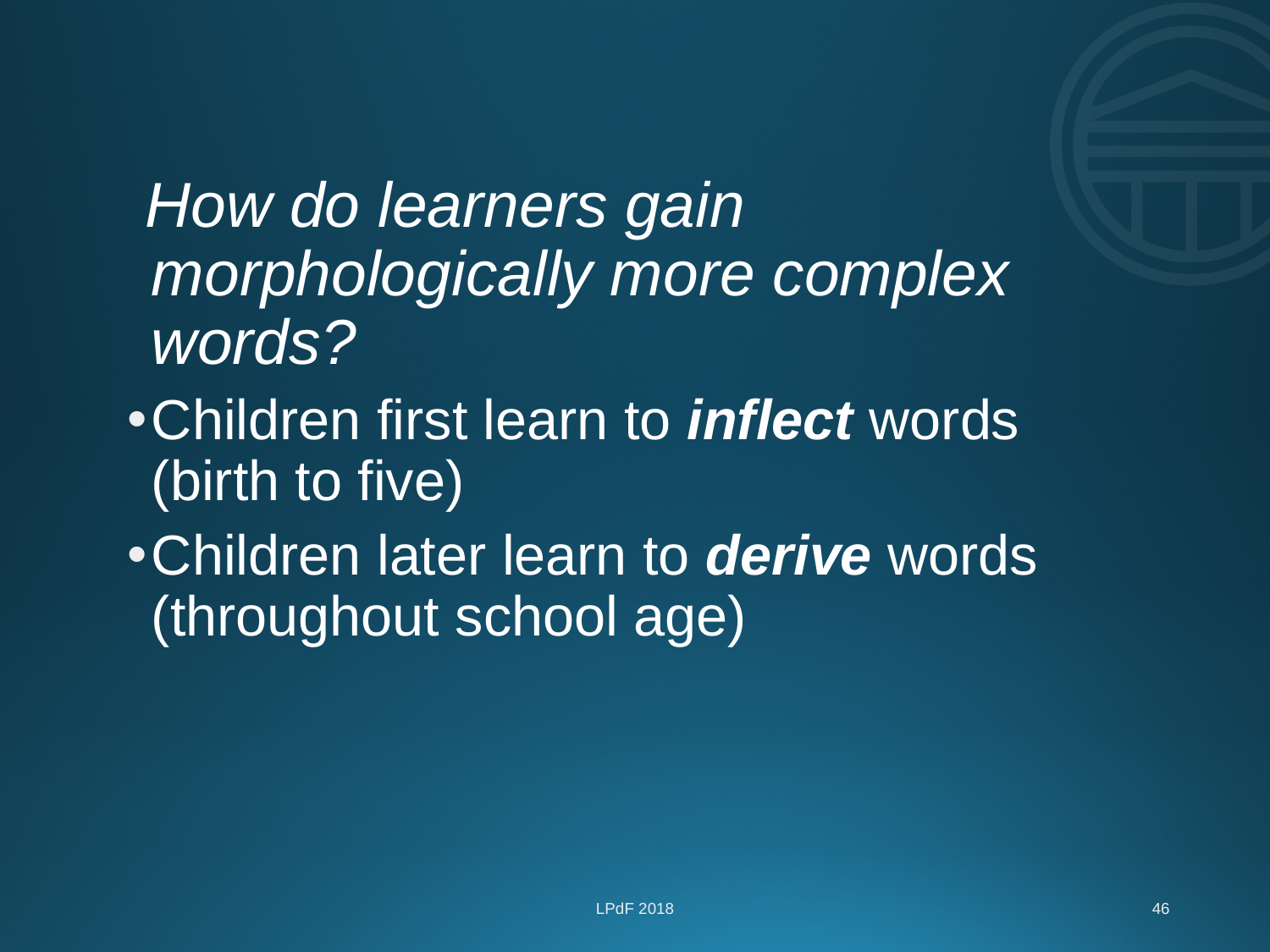

#
 How do learners gain morphologically more complex words?
Children first learn to inflect words (birth to five)
Children later learn to derive words (throughout school age)
LPdF 2018
46